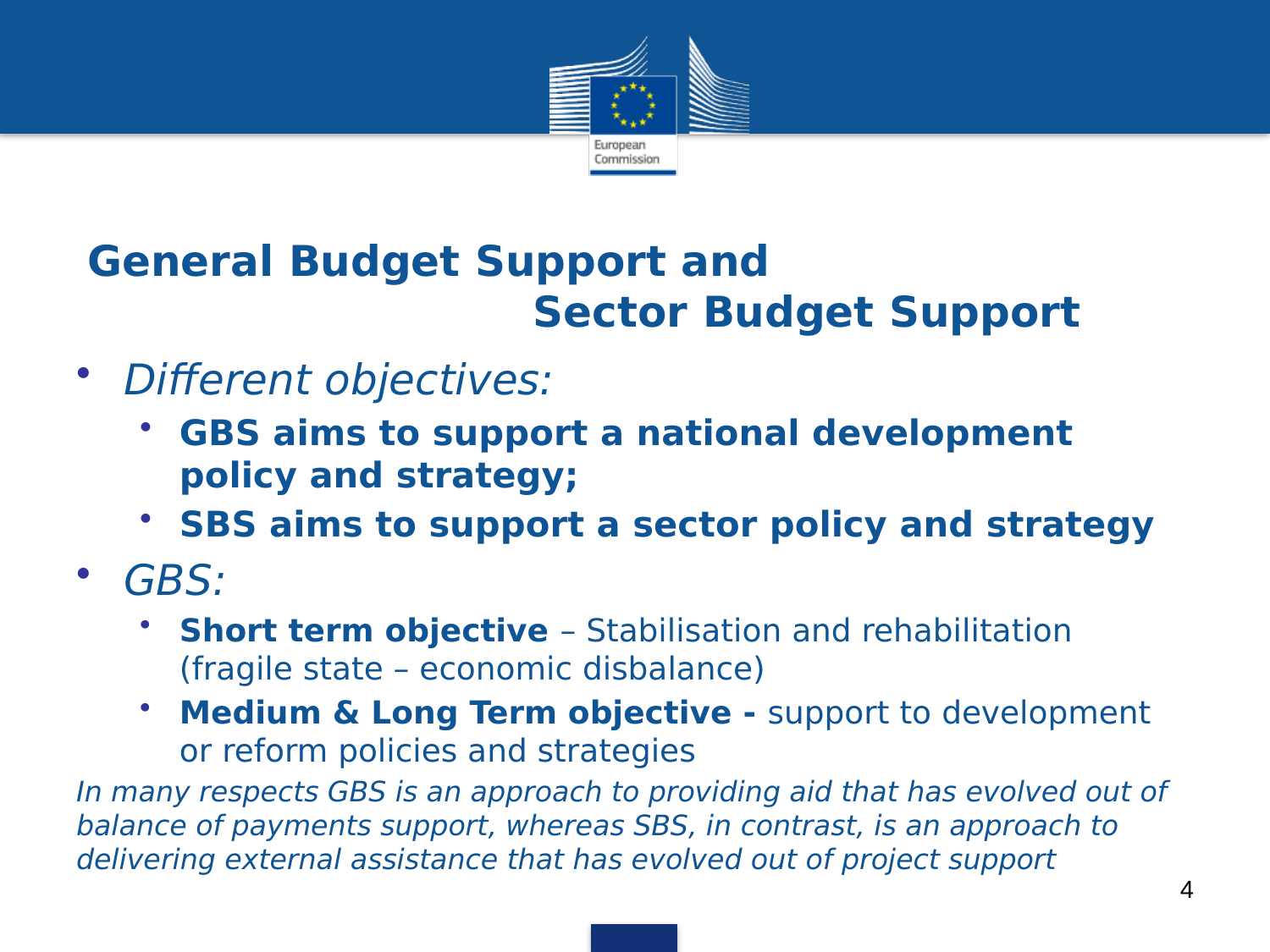

# General Budget Support and Sector Budget Support
Different objectives:
GBS aims to support a national development policy and strategy;
SBS aims to support a sector policy and strategy
GBS:
Short term objective – Stabilisation and rehabilitation (fragile state – economic disbalance)
Medium & Long Term objective - support to development or reform policies and strategies
In many respects GBS is an approach to providing aid that has evolved out of balance of payments support, whereas SBS, in contrast, is an approach to delivering external assistance that has evolved out of project support
4